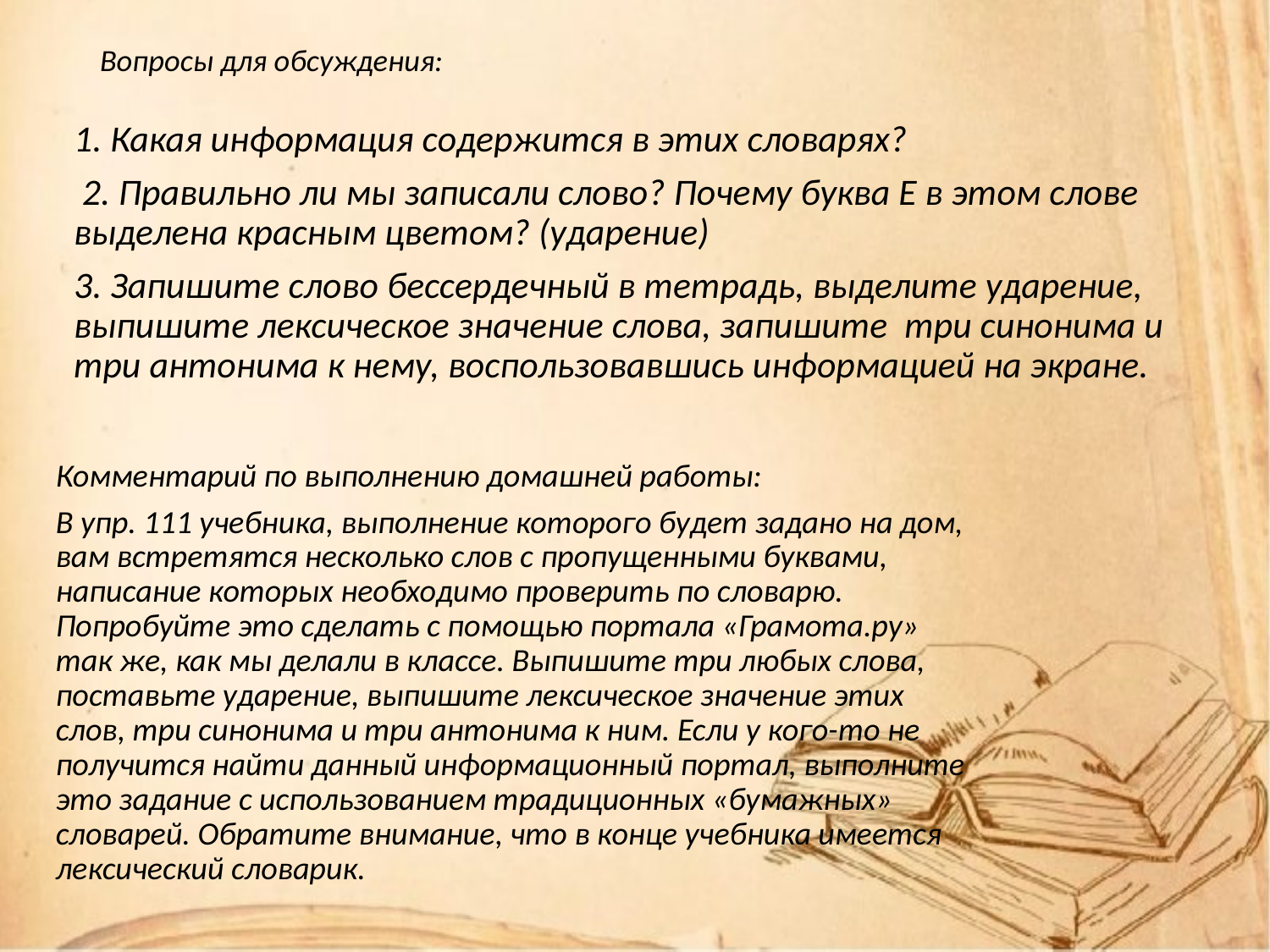

# Вопросы для обсуждения:
1. Какая информация содержится в этих словарях?
 2. Правильно ли мы записали слово? Почему буква Е в этом слове выделена красным цветом? (ударение)
3. Запишите слово бессердечный в тетрадь, выделите ударение, выпишите лексическое значение слова, запишите  три синонима и три антонима к нему, воспользовавшись информацией на экране.
Комментарий по выполнению домашней работы:
В упр. 111 учебника, выполнение которого будет задано на дом, вам встретятся несколько слов с пропущенными буквами, написание которых необходимо проверить по словарю. Попробуйте это сделать с помощью портала «Грамота.ру» так же, как мы делали в классе. Выпишите три любых слова, поставьте ударение, выпишите лексическое значение этих слов, три синонима и три антонима к ним. Если у кого-то не получится найти данный информационный портал, выполните это задание с использованием традиционных «бумажных» словарей. Обратите внимание, что в конце учебника имеется лексический словарик.